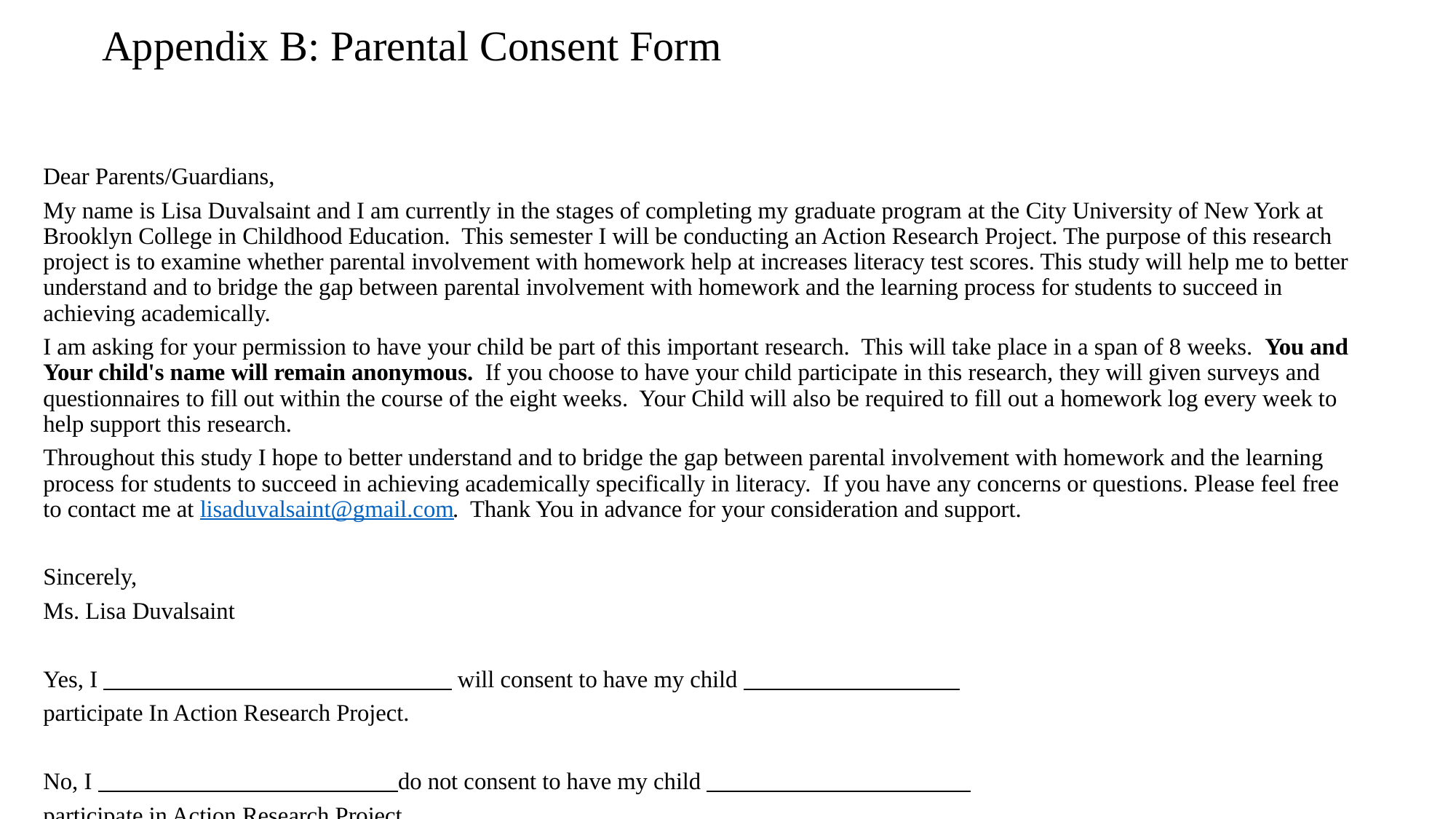

# Appendix B: Parental Consent Form

Dear Parents/Guardians,
My name is Lisa Duvalsaint and I am currently in the stages of completing my graduate program at the City University of New York at Brooklyn College in Childhood Education.  This semester I will be conducting an Action Research Project. The purpose of this research project is to examine whether parental involvement with homework help at increases literacy test scores. This study will help me to better understand and to bridge the gap between parental involvement with homework and the learning process for students to succeed in achieving academically.
I am asking for your permission to have your child be part of this important research.  This will take place in a span of 8 weeks.  You and Your child's name will remain anonymous.  If you choose to have your child participate in this research, they will given surveys and questionnaires to fill out within the course of the eight weeks.  Your Child will also be required to fill out a homework log every week to help support this research.
Throughout this study I hope to better understand and to bridge the gap between parental involvement with homework and the learning process for students to succeed in achieving academically specifically in literacy.  If you have any concerns or questions. Please feel free to contact me at lisaduvalsaint@gmail.com.  Thank You in advance for your consideration and support.

Sincerely,
Ms. Lisa Duvalsaint

Yes, I                                                            will consent to have my child
participate In Action Research Project.

No, I                                                   do not consent to have my child
participate in Action Research Project.